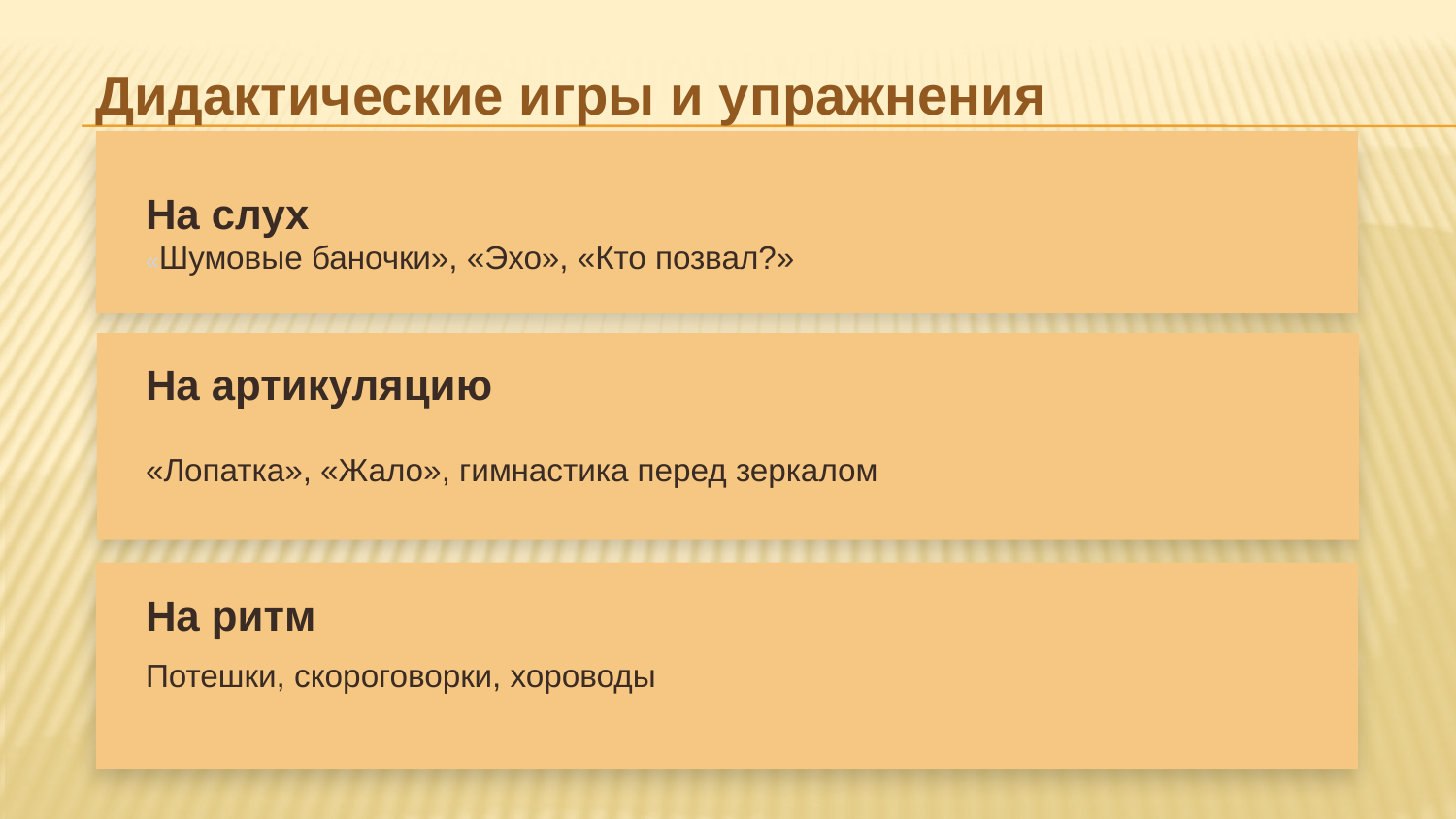

Дидактические игры и упражнения

На слух
«Шумовые баночки», «Эхо», «Кто позвал?»

На артикуляцию
«Лопатка», «Жало», гимнастика перед зеркалом

На ритм
Потешки, скороговорки, хороводы